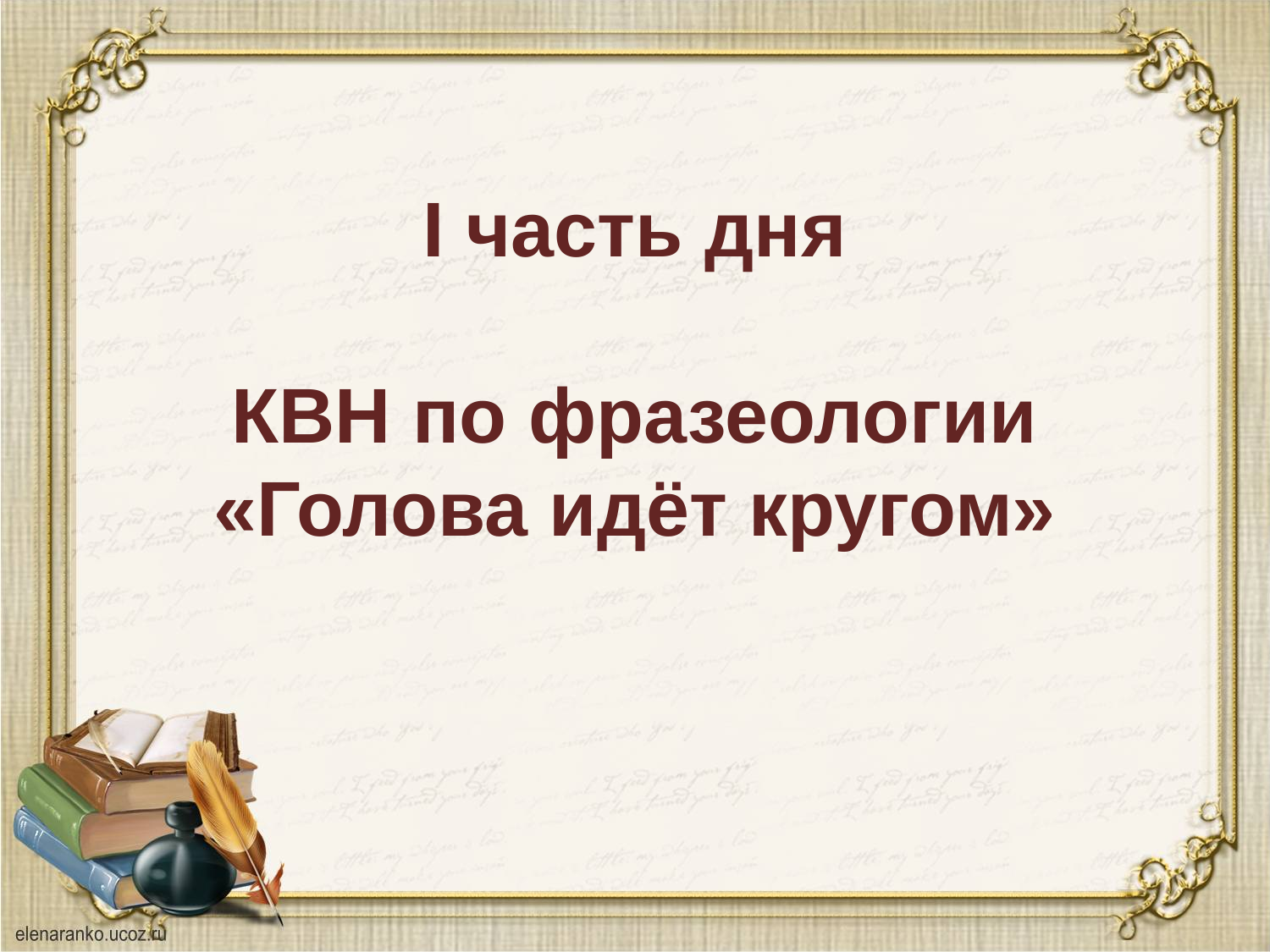

# Ӏ часть дня   КВН по фразеологии «Голова идёт кругом»